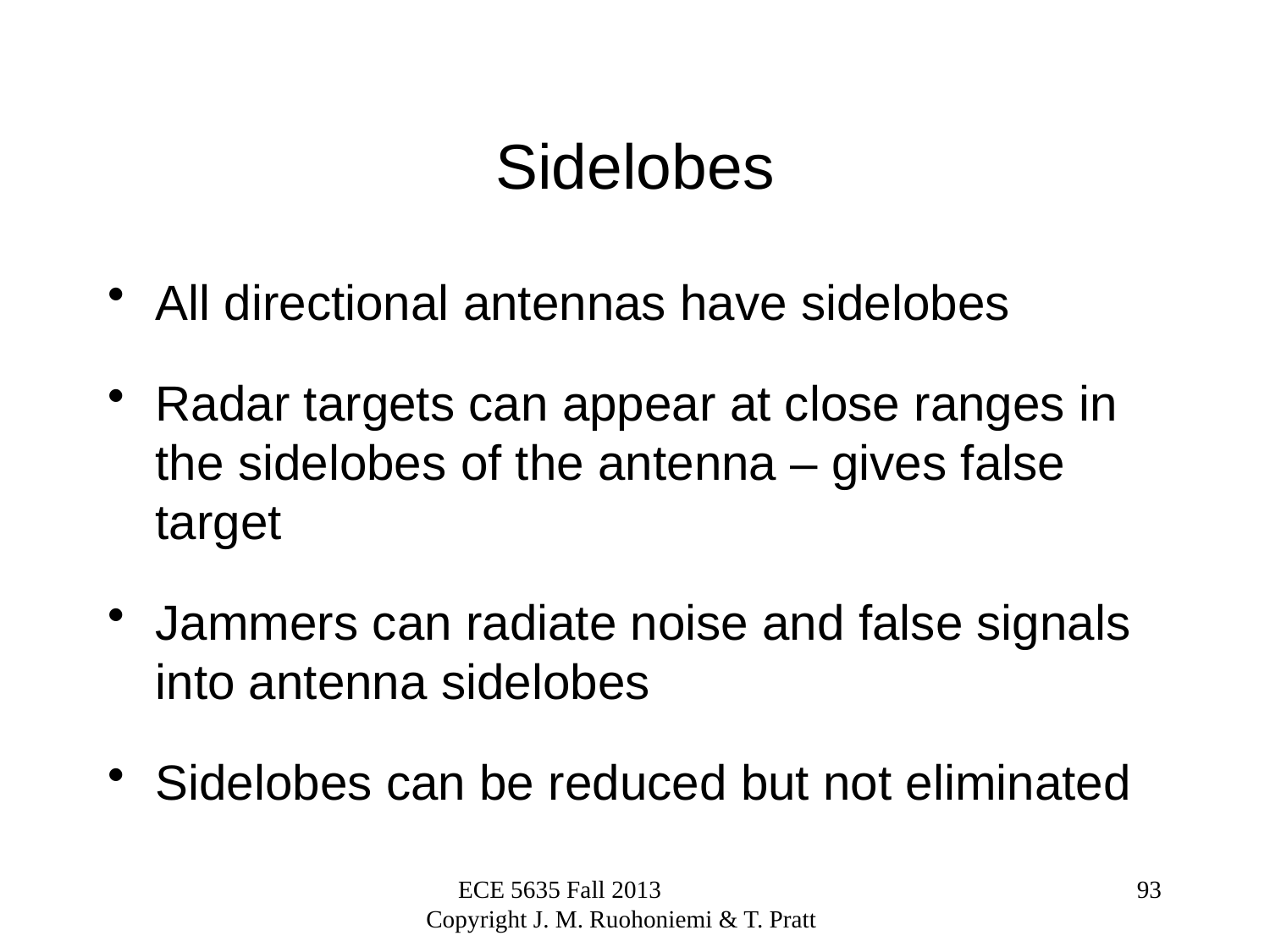

# Sidelobes
All directional antennas have sidelobes
Radar targets can appear at close ranges in the sidelobes of the antenna – gives false target
Jammers can radiate noise and false signals into antenna sidelobes
Sidelobes can be reduced but not eliminated
ECE 5635 Fall 2013                      Copyright J. M. Ruohoniemi & T. Pratt
93